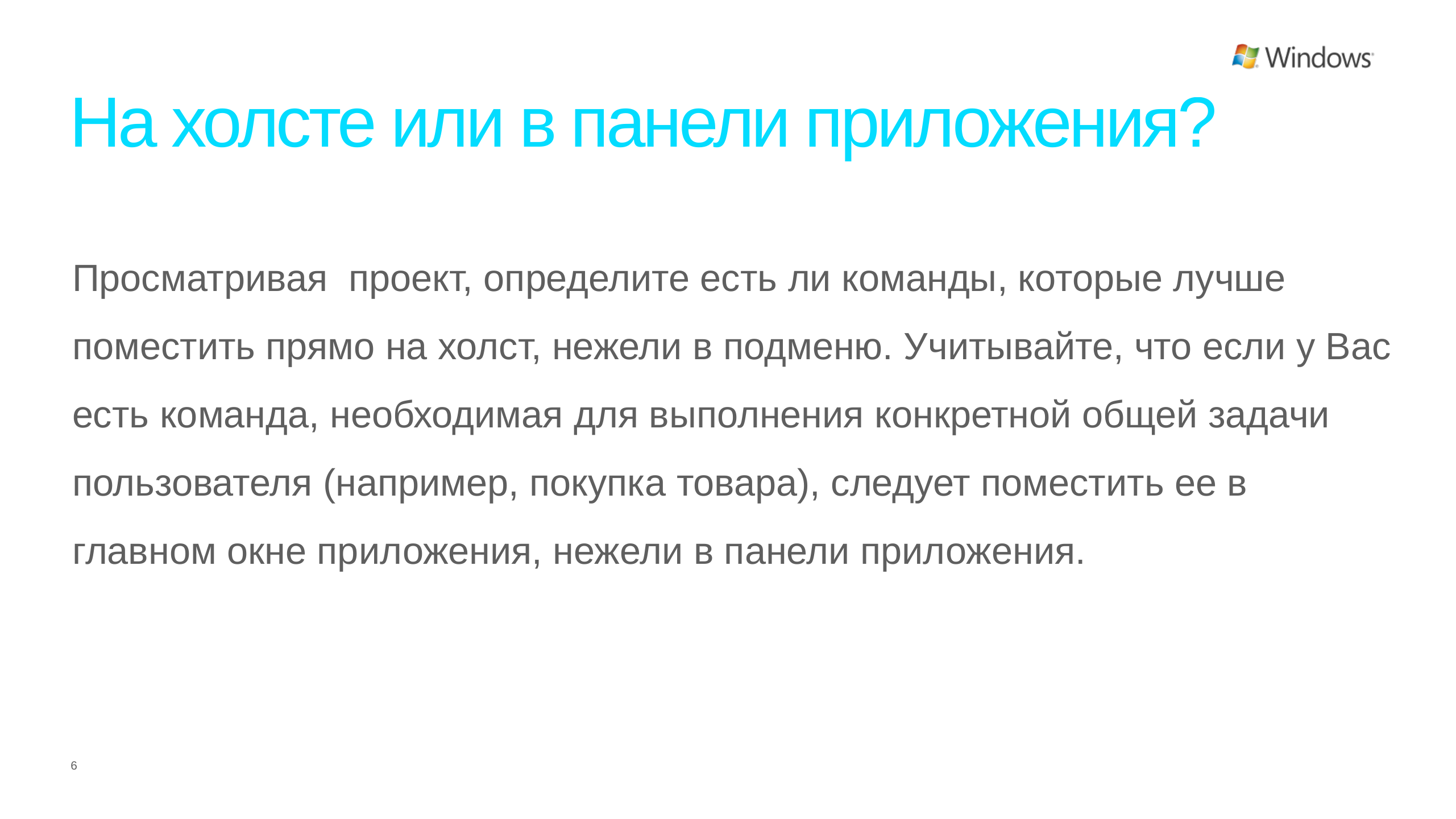

# На холсте или в панели приложения?
Просматривая  проект, определите есть ли команды, которые лучше поместить прямо на холст, нежели в подменю. Учитывайте, что если у Вас есть команда, необходимая для выполнения конкретной общей задачи пользователя (например, покупка товара), следует поместить ее в главном окне приложения, нежели в панели приложения.